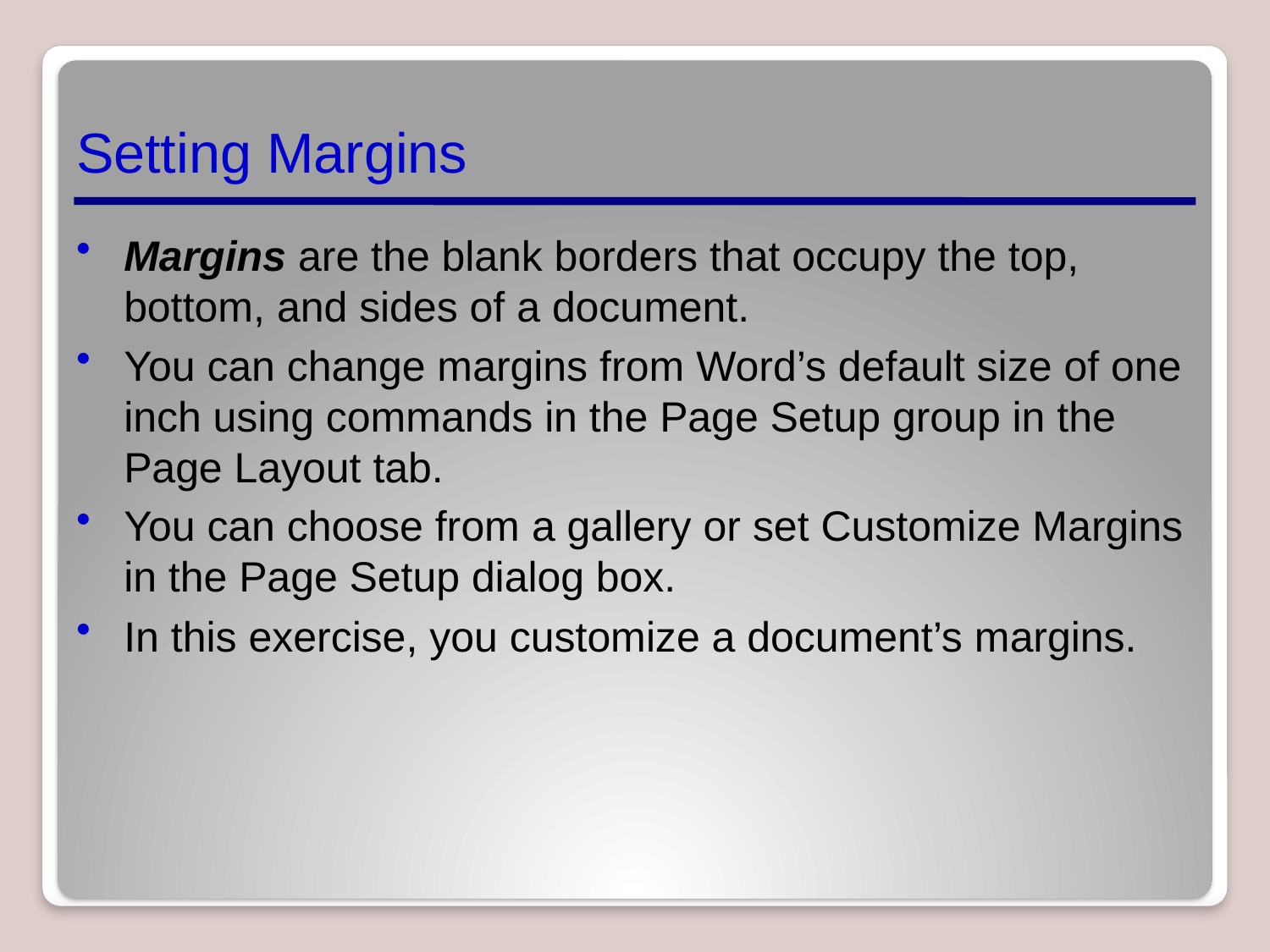

# Setting Margins
Margins are the blank borders that occupy the top, bottom, and sides of a document.
You can change margins from Word’s default size of one inch using commands in the Page Setup group in the Page Layout tab.
You can choose from a gallery or set Customize Margins in the Page Setup dialog box.
In this exercise, you customize a document’s margins.